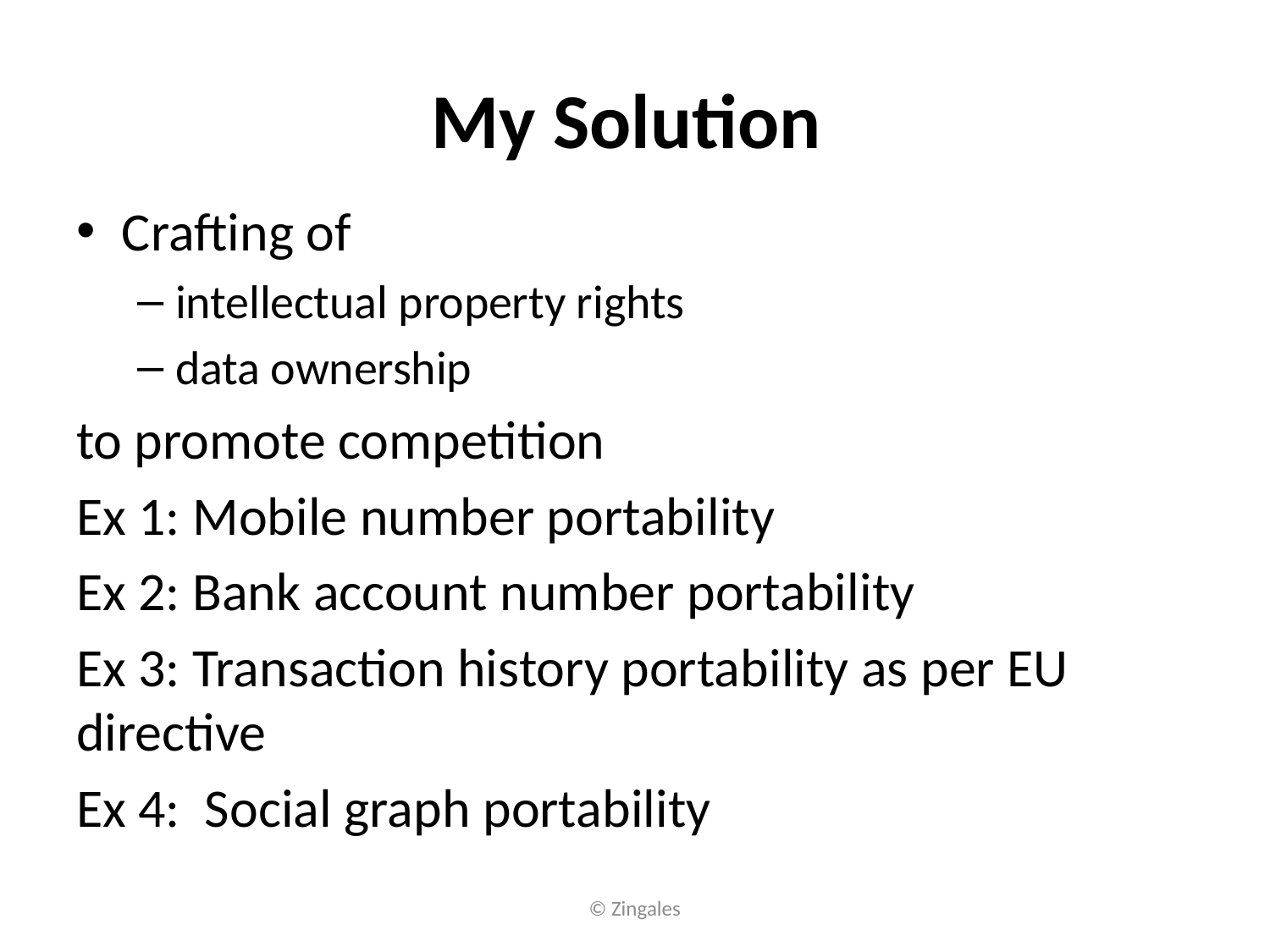

# My Solution
Crafting of
intellectual property rights
data ownership
to promote competition
Ex 1: Mobile number portability
Ex 2: Bank account number portability
Ex 3: Transaction history portability as per EU directive
Ex 4:  Social graph portability
© Zingales